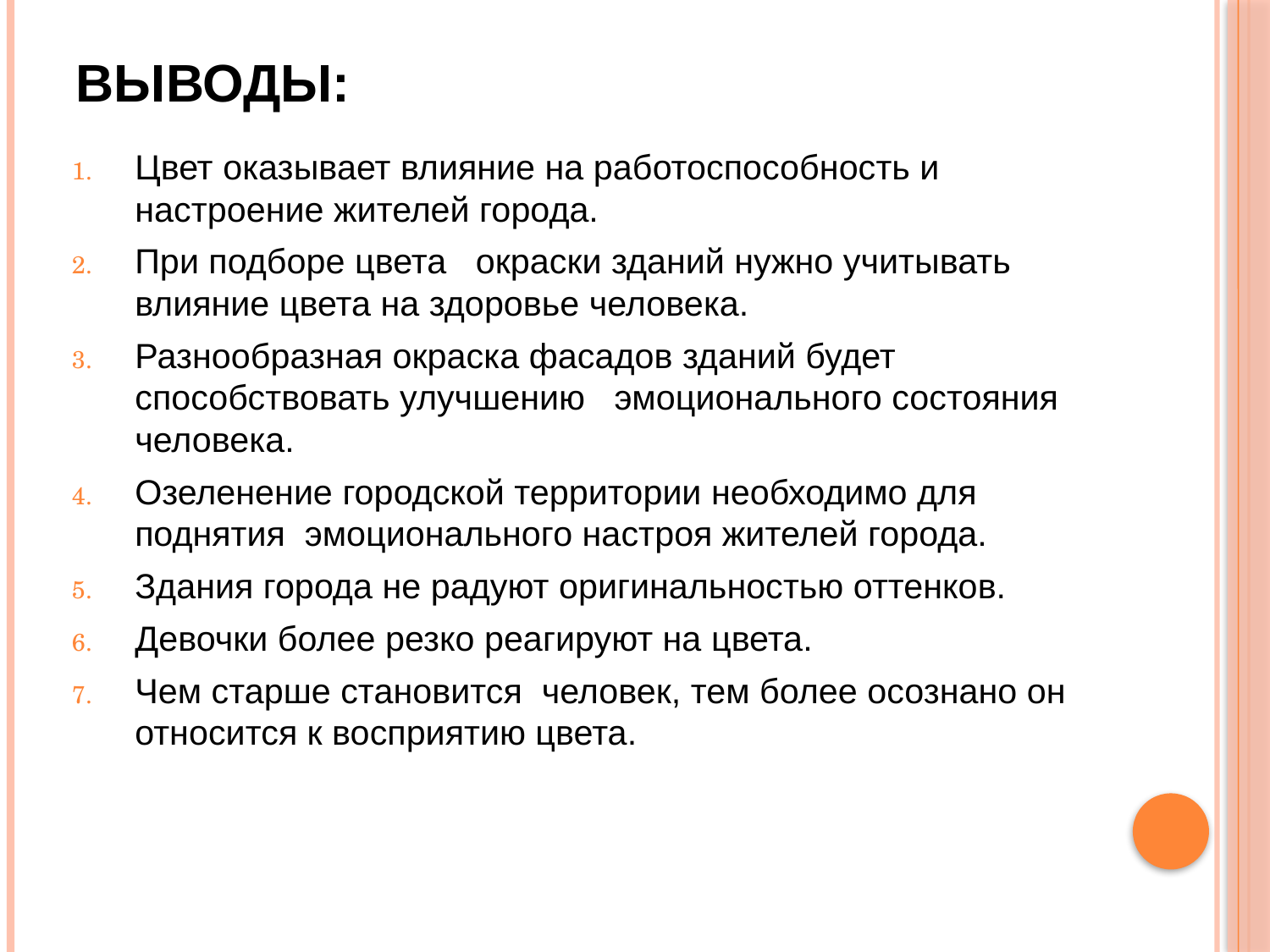

# Выводы:
Цвет оказывает влияние на работоспособность и настроение жителей города.
При подборе цвета   окраски зданий нужно учитывать влияние цвета на здоровье человека.
Разнообразная окраска фасадов зданий будет способствовать улучшению   эмоционального состояния человека.
Озеленение городской территории необходимо для поднятия  эмоционального настроя жителей города.
Здания города не радуют оригинальностью оттенков.
Девочки более резко реагируют на цвета.
Чем старше становится  человек, тем более осознано он относится к восприятию цвета.